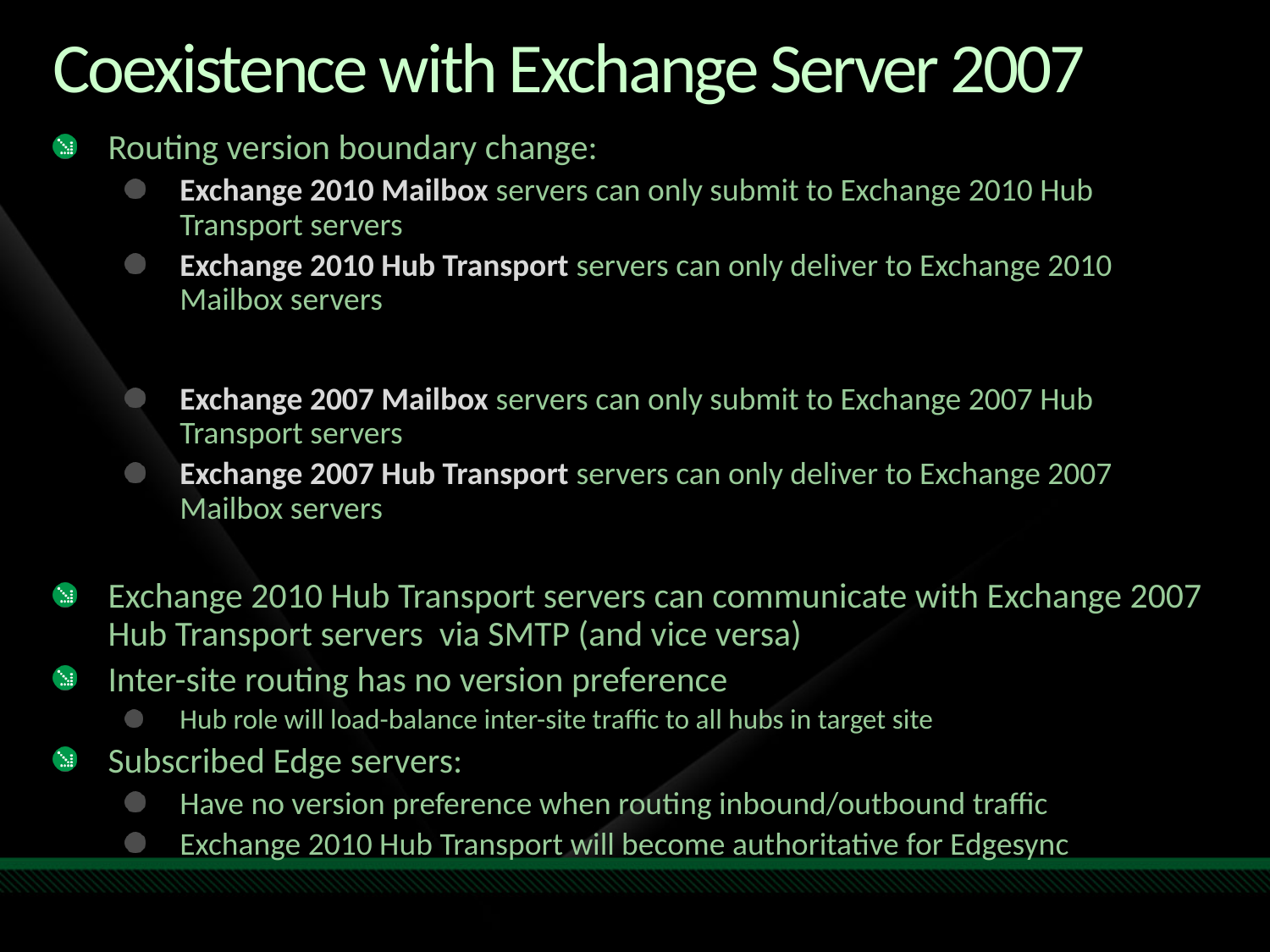

# Coexistence with Exchange Server 2007
Routing version boundary change:
Exchange 2010 Mailbox servers can only submit to Exchange 2010 Hub Transport servers
Exchange 2010 Hub Transport servers can only deliver to Exchange 2010 Mailbox servers

Exchange 2007 Mailbox servers can only submit to Exchange 2007 Hub Transport servers
Exchange 2007 Hub Transport servers can only deliver to Exchange 2007 Mailbox servers

Exchange 2010 Hub Transport servers can communicate with Exchange 2007 Hub Transport servers  via SMTP (and vice versa)
Inter-site routing has no version preference
Hub role will load-balance inter-site traffic to all hubs in target site
Subscribed Edge servers:
Have no version preference when routing inbound/outbound traffic
Exchange 2010 Hub Transport will become authoritative for Edgesync